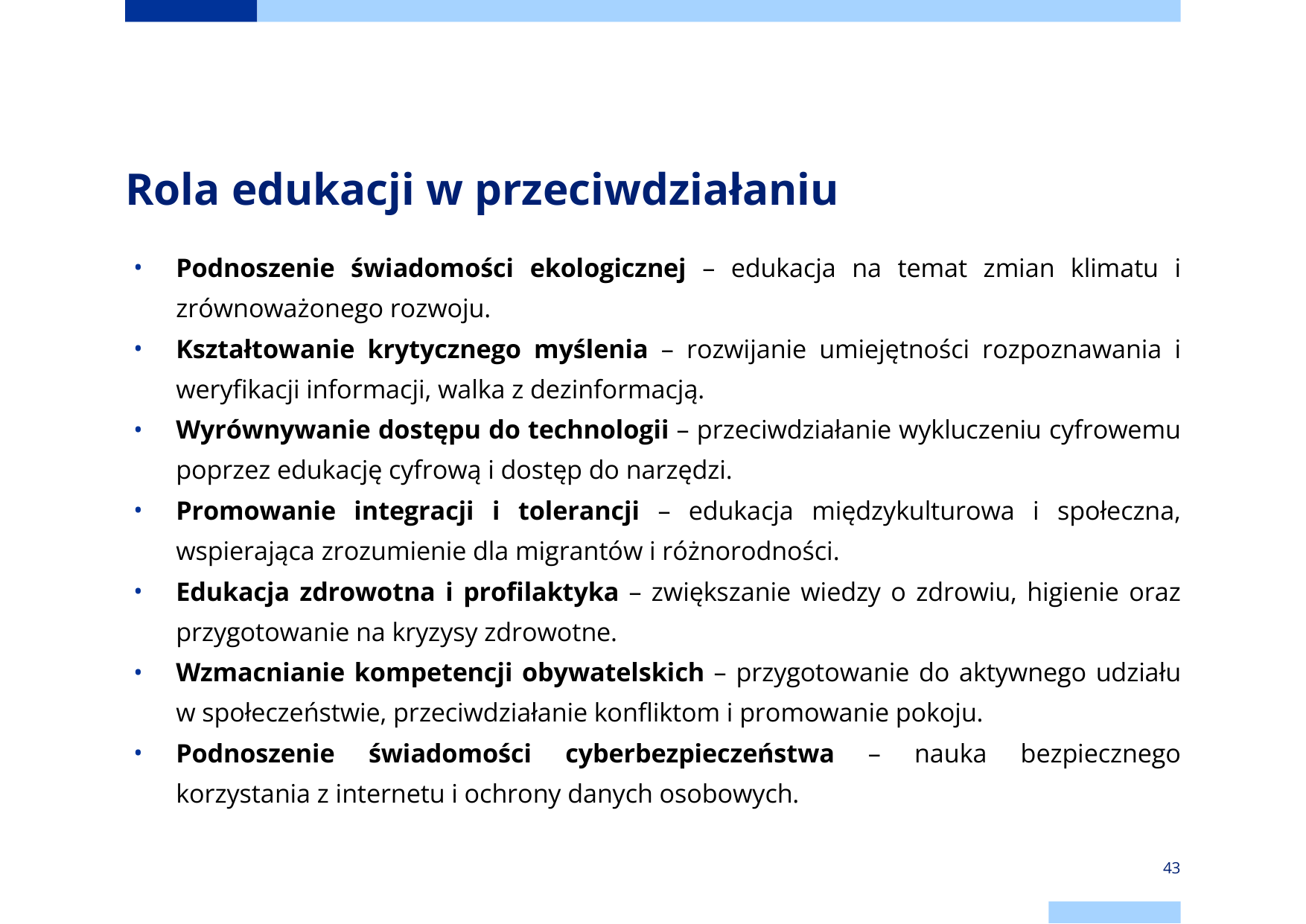

# Rola edukacji w przeciwdziałaniu
Podnoszenie świadomości ekologicznej – edukacja na temat zmian klimatu i zrównoważonego rozwoju.
Kształtowanie krytycznego myślenia – rozwijanie umiejętności rozpoznawania i weryfikacji informacji, walka z dezinformacją.
Wyrównywanie dostępu do technologii – przeciwdziałanie wykluczeniu cyfrowemu poprzez edukację cyfrową i dostęp do narzędzi.
Promowanie integracji i tolerancji – edukacja międzykulturowa i społeczna, wspierająca zrozumienie dla migrantów i różnorodności.
Edukacja zdrowotna i profilaktyka – zwiększanie wiedzy o zdrowiu, higienie oraz przygotowanie na kryzysy zdrowotne.
Wzmacnianie kompetencji obywatelskich – przygotowanie do aktywnego udziału w społeczeństwie, przeciwdziałanie konfliktom i promowanie pokoju.
Podnoszenie świadomości cyberbezpieczeństwa – nauka bezpiecznego korzystania z internetu i ochrony danych osobowych.
43